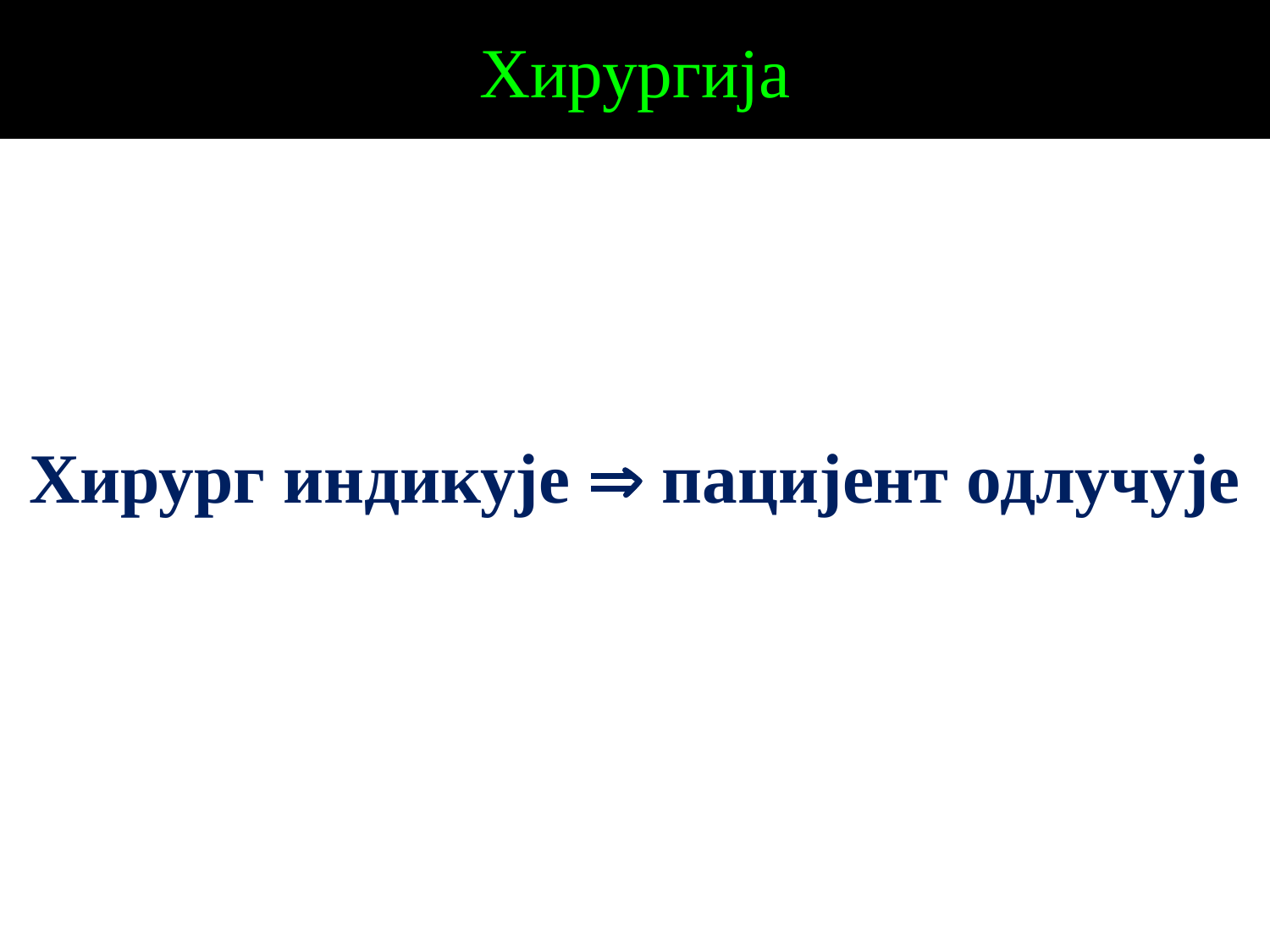

# Хирургија
Хирург индикује ⇒ пацијент одлучује